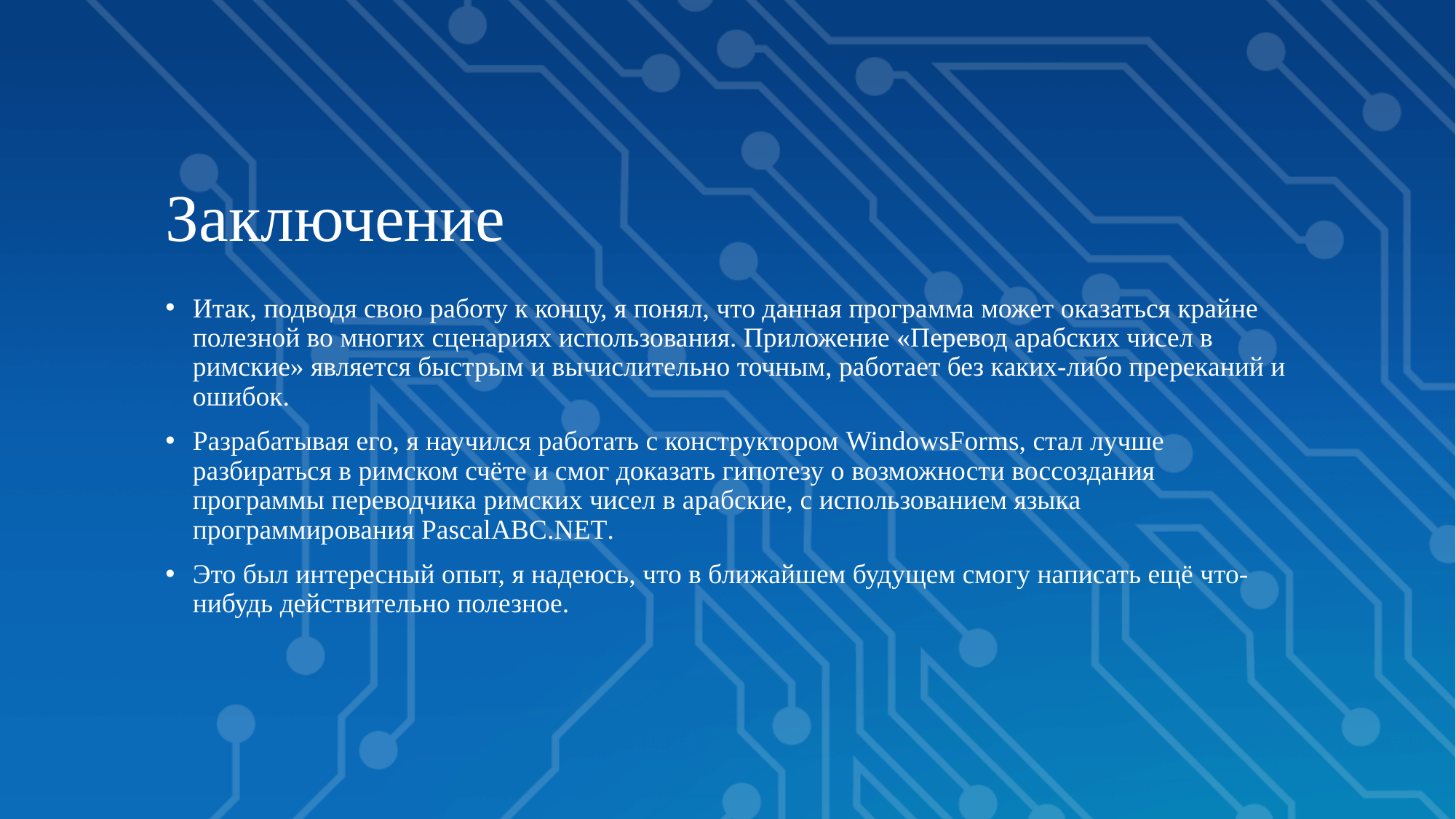

# Заключение
Итак, подводя свою работу к концу, я понял, что данная программа может оказаться крайне полезной во многих сценариях использования. Приложение «Перевод арабских чисел в римские» является быстрым и вычислительно точным, работает без каких-либо пререканий и ошибок.
Разрабатывая его, я научился работать с конструктором WindowsForms, стал лучше разбираться в римском счёте и смог доказать гипотезу о возможности воссоздания программы переводчика римских чисел в арабские, с использованием языка программирования PascalABC.NET.
Это был интересный опыт, я надеюсь, что в ближайшем будущем смогу написать ещё что-нибудь действительно полезное.